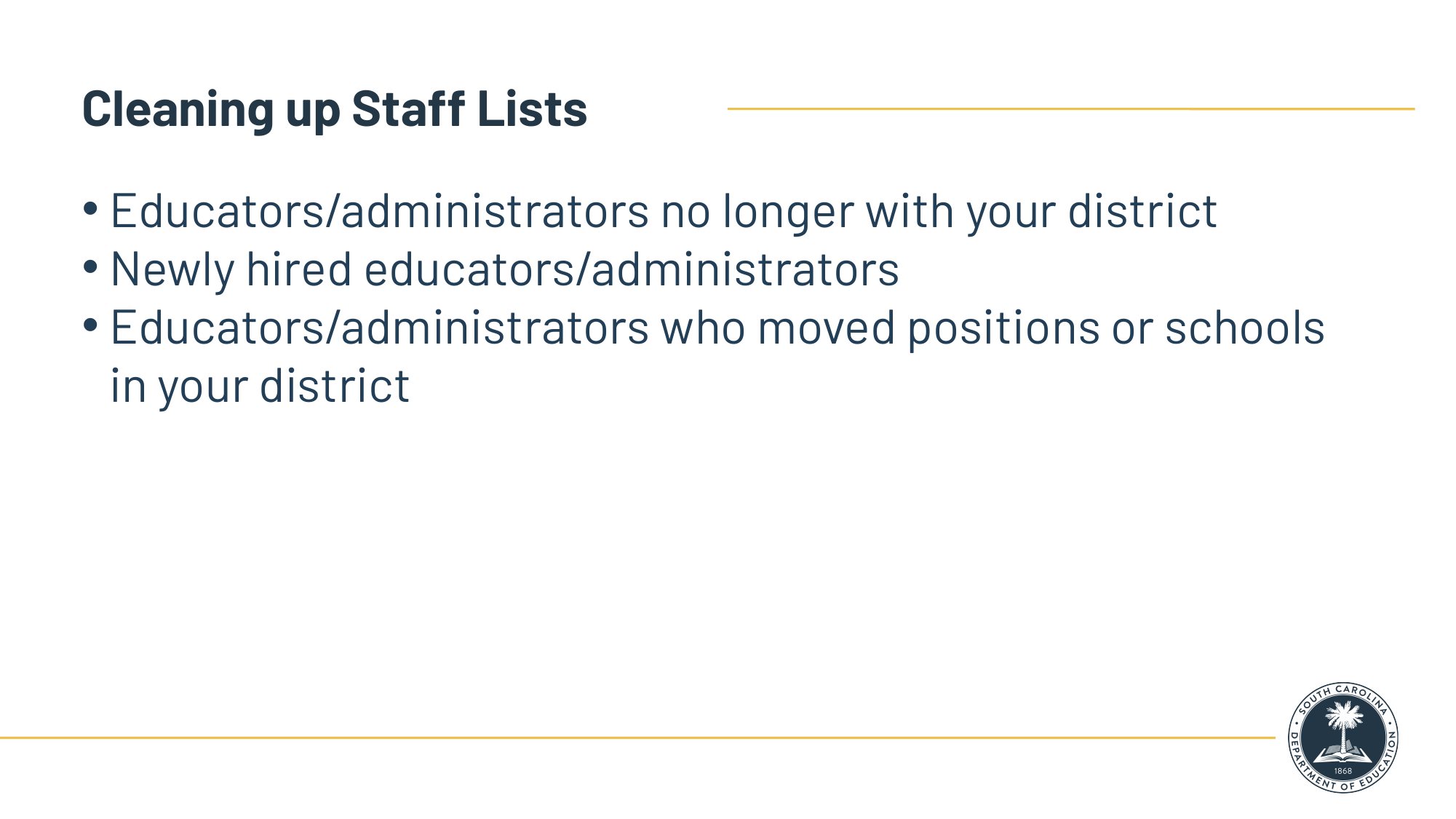

Cleaning up Staff Lists

Educators/administrators no longer with your district
Newly hired educators/administrators
Educators/administrators who moved positions or schools in your district